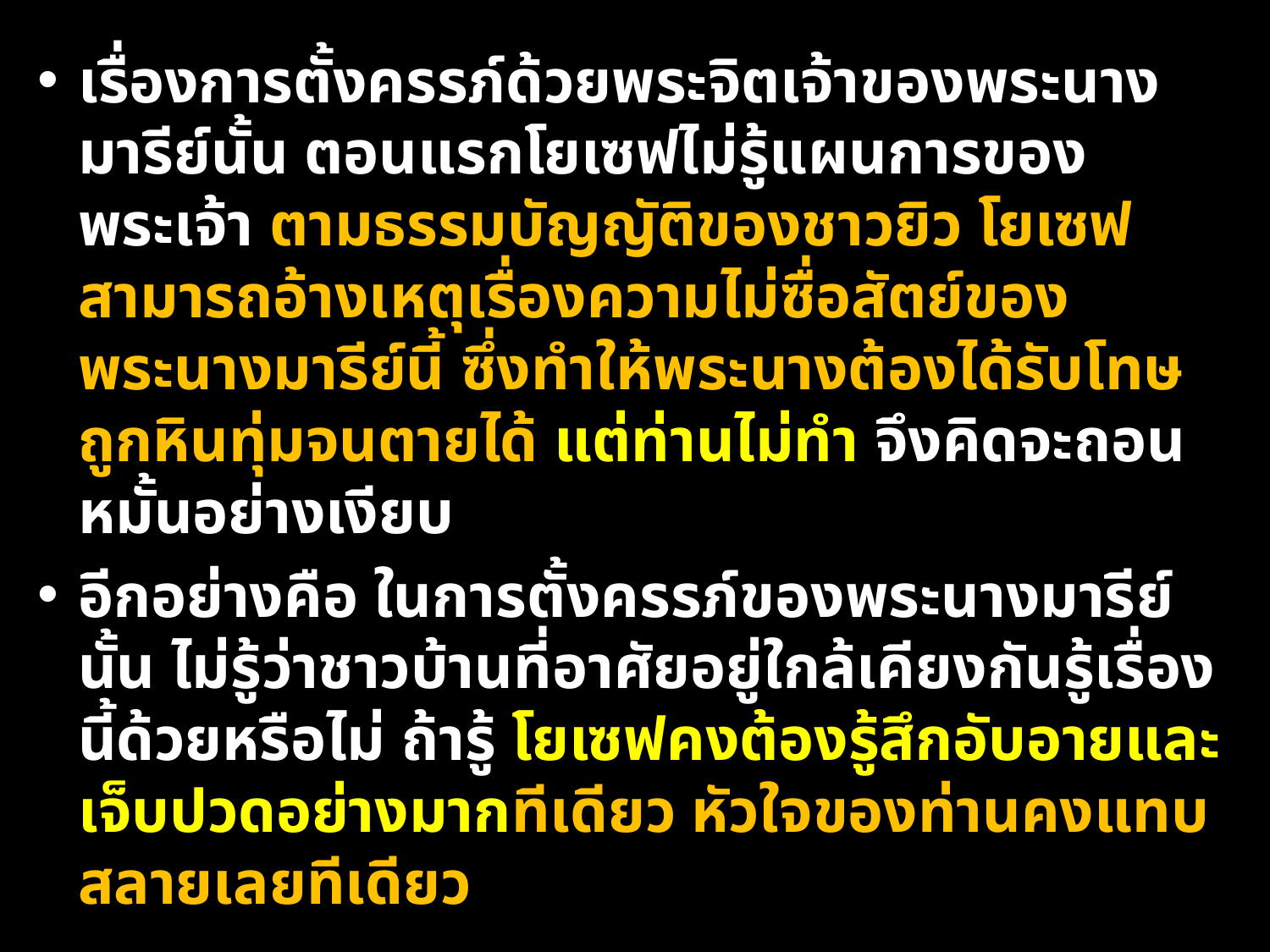

เรื่องการตั้งครรภ์ด้วยพระจิตเจ้าของพระนางมารีย์นั้น ตอนแรกโยเซฟไม่รู้แผนการของพระเจ้า ตามธรรมบัญญัติของชาวยิว โยเซฟสามารถอ้างเหตุเรื่องความไม่ซื่อสัตย์ของพระนางมารีย์นี้ ซึ่งทำให้พระนางต้องได้รับโทษถูกหินทุ่มจนตายได้ แต่ท่านไม่ทำ จึงคิดจะถอนหมั้นอย่างเงียบ
อีกอย่างคือ ในการตั้งครรภ์ของพระนางมารีย์นั้น ไม่รู้ว่าชาวบ้านที่อาศัยอยู่ใกล้เคียงกันรู้เรื่องนี้ด้วยหรือไม่ ถ้ารู้ โยเซฟคงต้องรู้สึกอับอายและเจ็บปวดอย่างมากทีเดียว หัวใจของท่านคงแทบสลายเลยทีเดียว